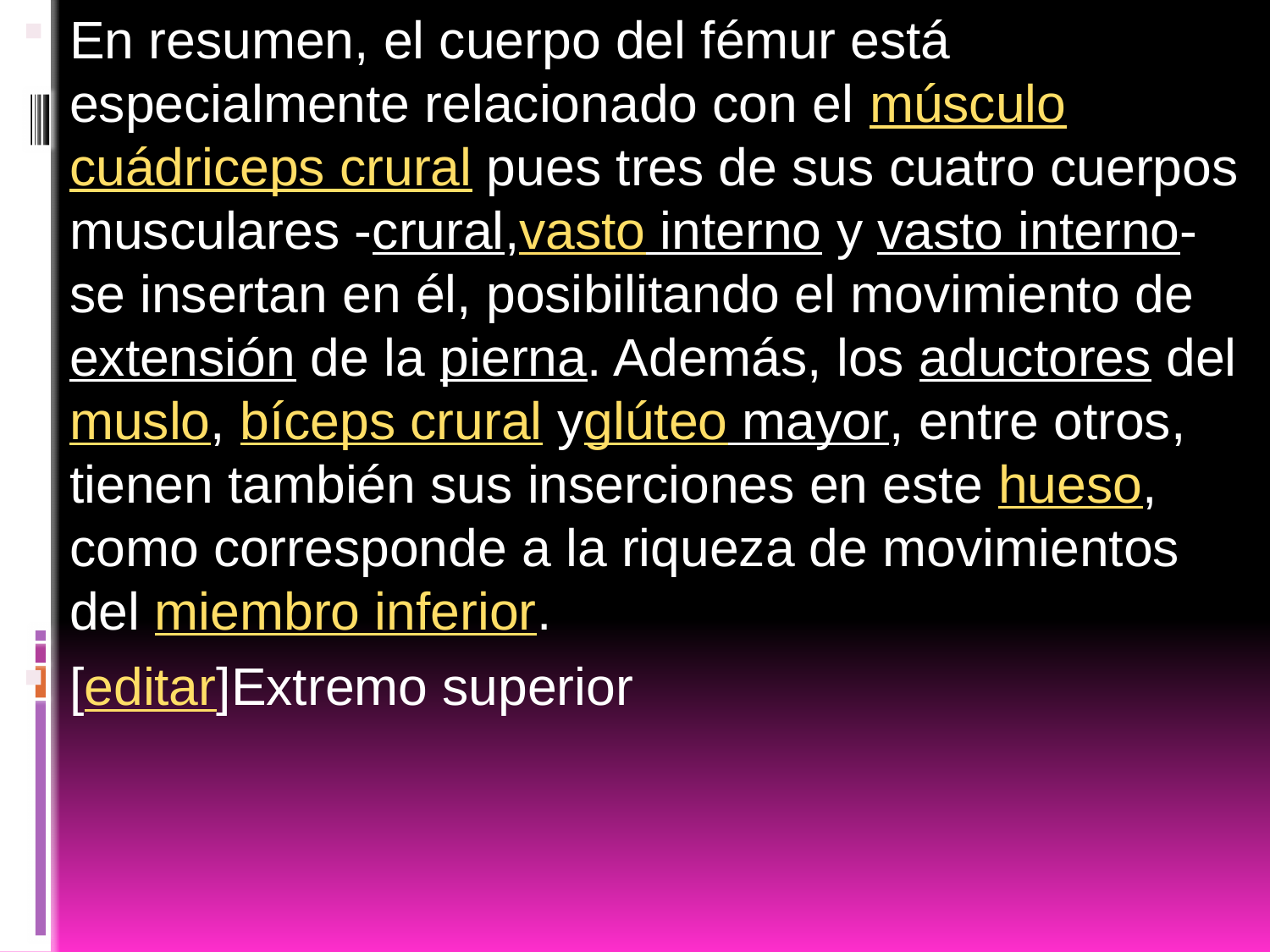

En resumen, el cuerpo del fémur está especialmente relacionado con el músculo cuádriceps crural pues tres de sus cuatro cuerpos musculares -crural,vasto interno y vasto interno- se insertan en él, posibilitando el movimiento de extensión de la pierna. Además, los aductores del muslo, bíceps crural yglúteo mayor, entre otros, tienen también sus inserciones en este hueso, como corresponde a la riqueza de movimientos del miembro inferior.
[editar]Extremo superior